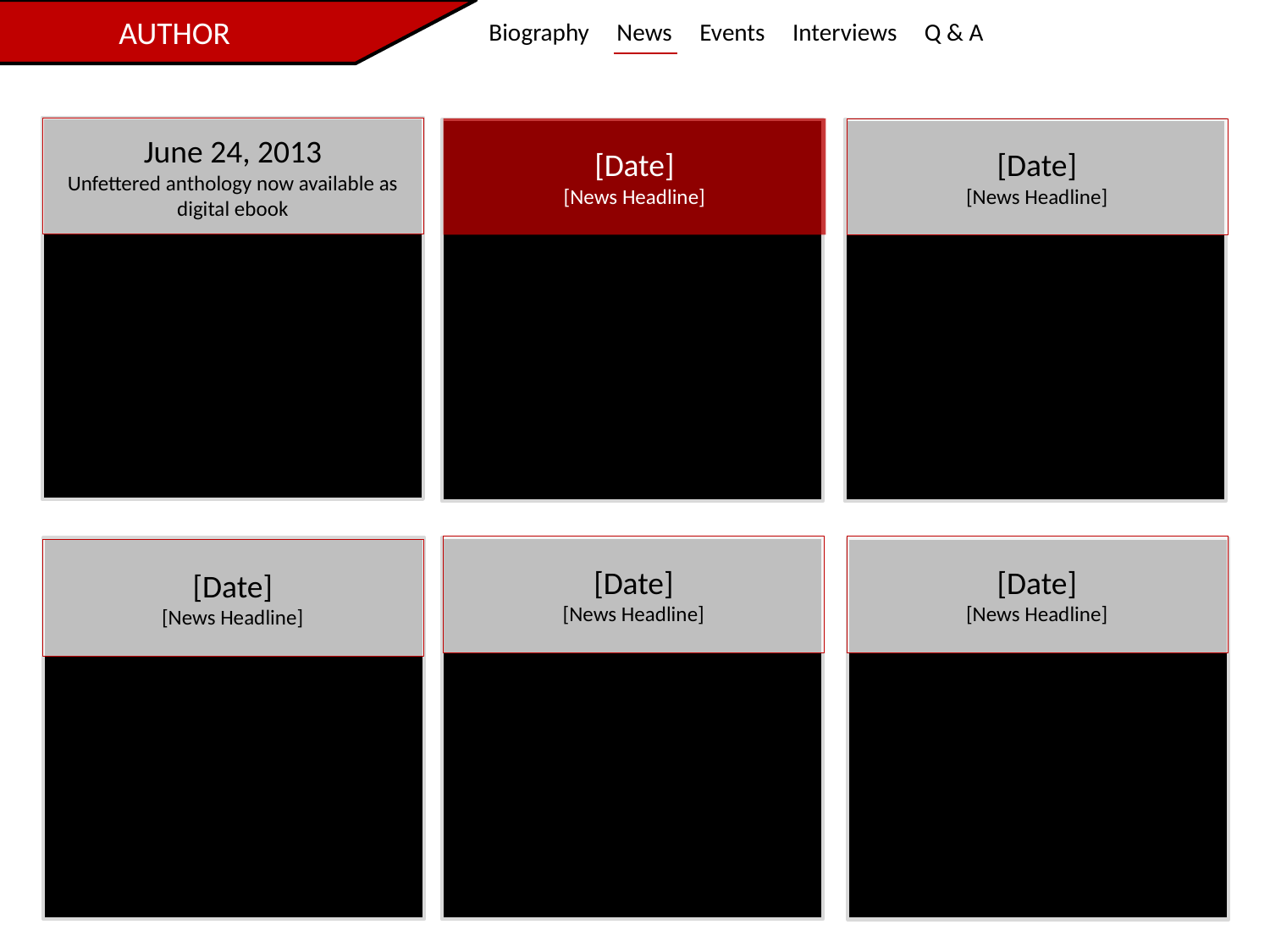

AUTHOR
Biography     News     Events     Interviews     Q & A

June 24, 2013
Unfettered anthology now available as digital ebook
[Date]
[News Headline]
[Date]
[News Headline]

[Date]
[News Headline]
[Date]
[News Headline]

[Date]
[News Headline]